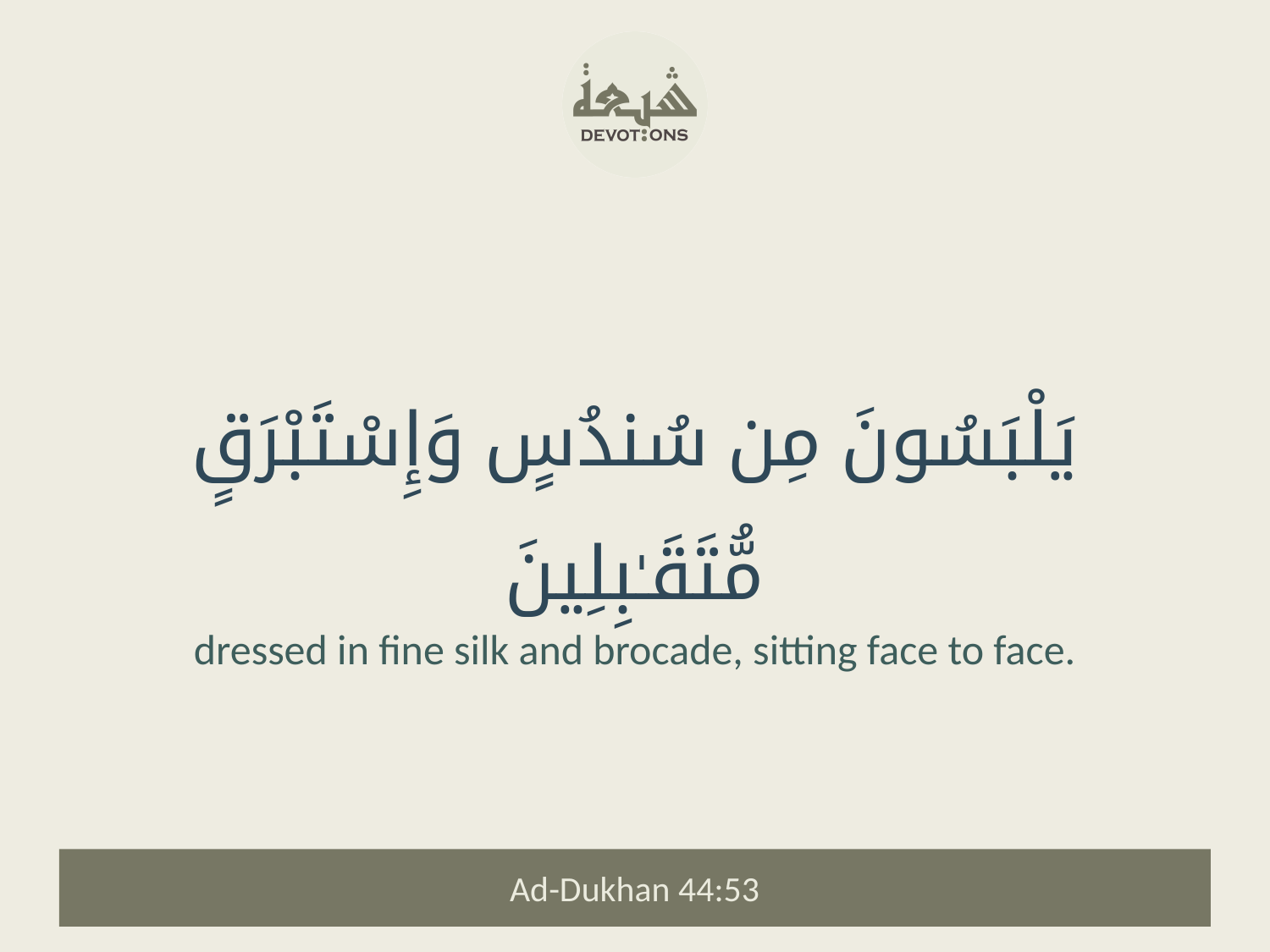

يَلْبَسُونَ مِن سُندُسٍ وَإِسْتَبْرَقٍ مُّتَقَـٰبِلِينَ
dressed in fine silk and brocade, sitting face to face.
Ad-Dukhan 44:53